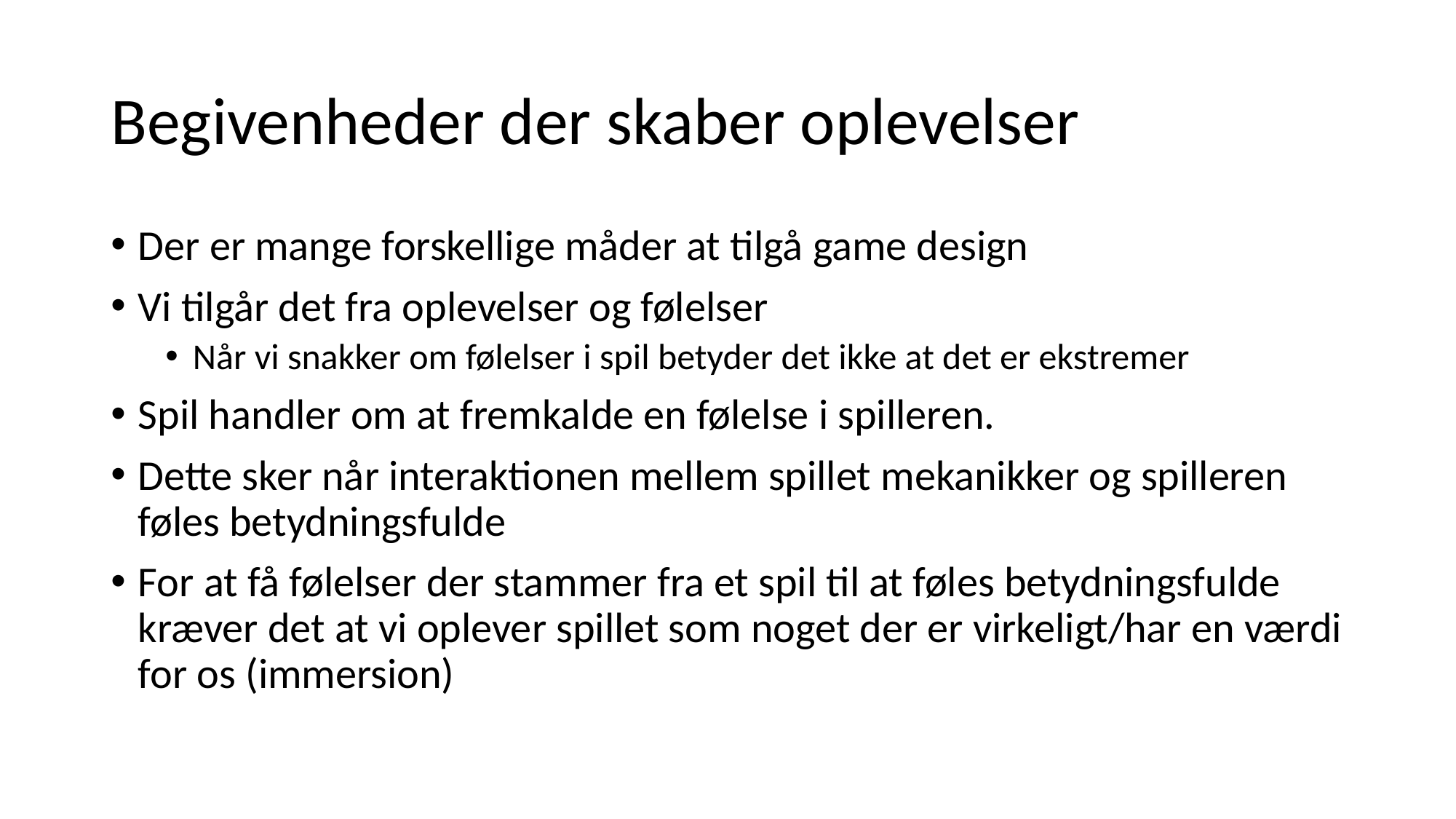

# Begivenheder der skaber oplevelser
Der er mange forskellige måder at tilgå game design
Vi tilgår det fra oplevelser og følelser
Når vi snakker om følelser i spil betyder det ikke at det er ekstremer
Spil handler om at fremkalde en følelse i spilleren.
Dette sker når interaktionen mellem spillet mekanikker og spilleren føles betydningsfulde
For at få følelser der stammer fra et spil til at føles betydningsfulde kræver det at vi oplever spillet som noget der er virkeligt/har en værdi for os (immersion)